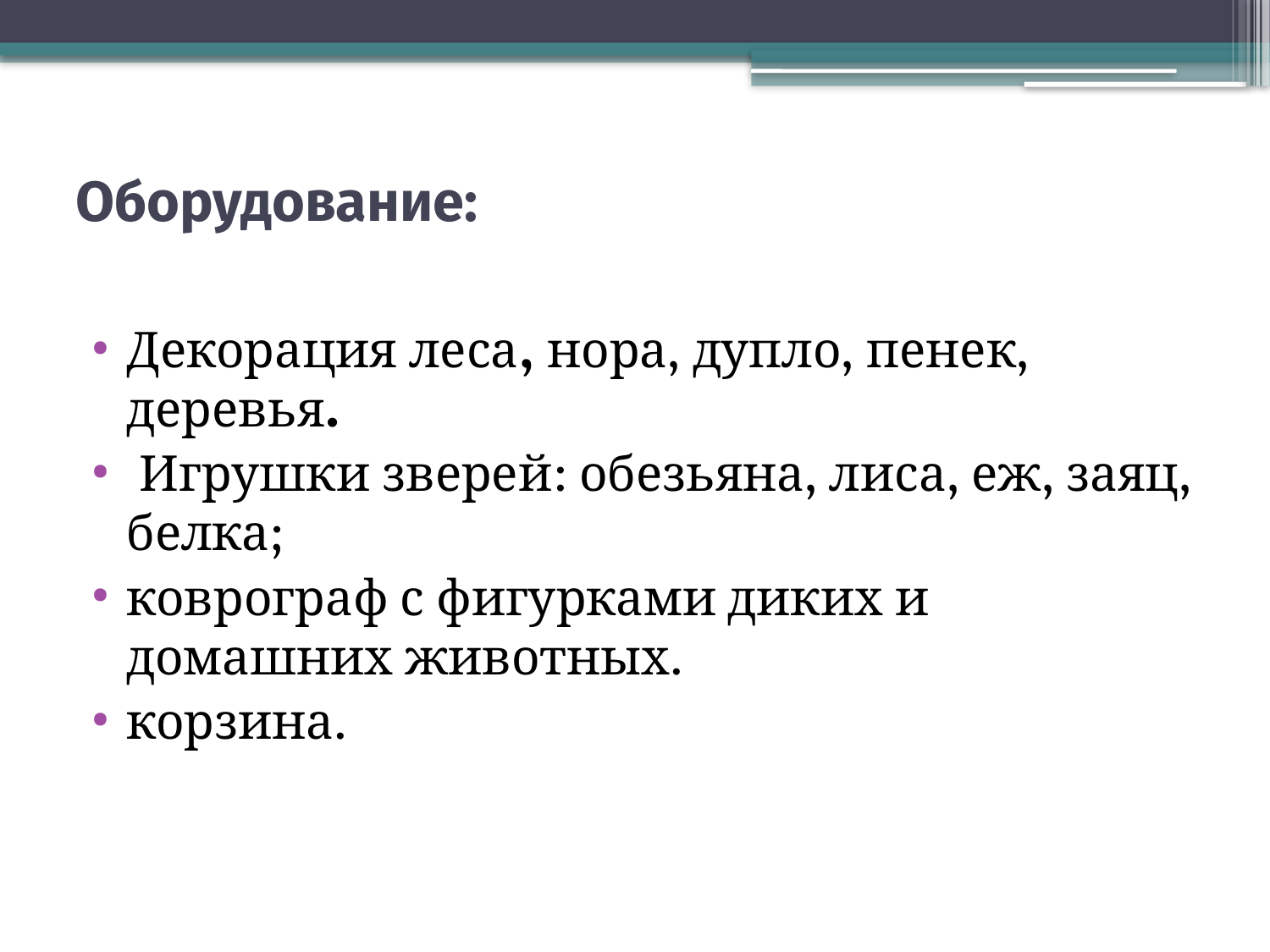

# Оборудование:
Декорация леса, нора, дупло, пенек, деревья.
 Игрушки зверей: обезьяна, лиса, еж, заяц, белка;
коврограф с фигурками диких и домашних животных.
корзина.